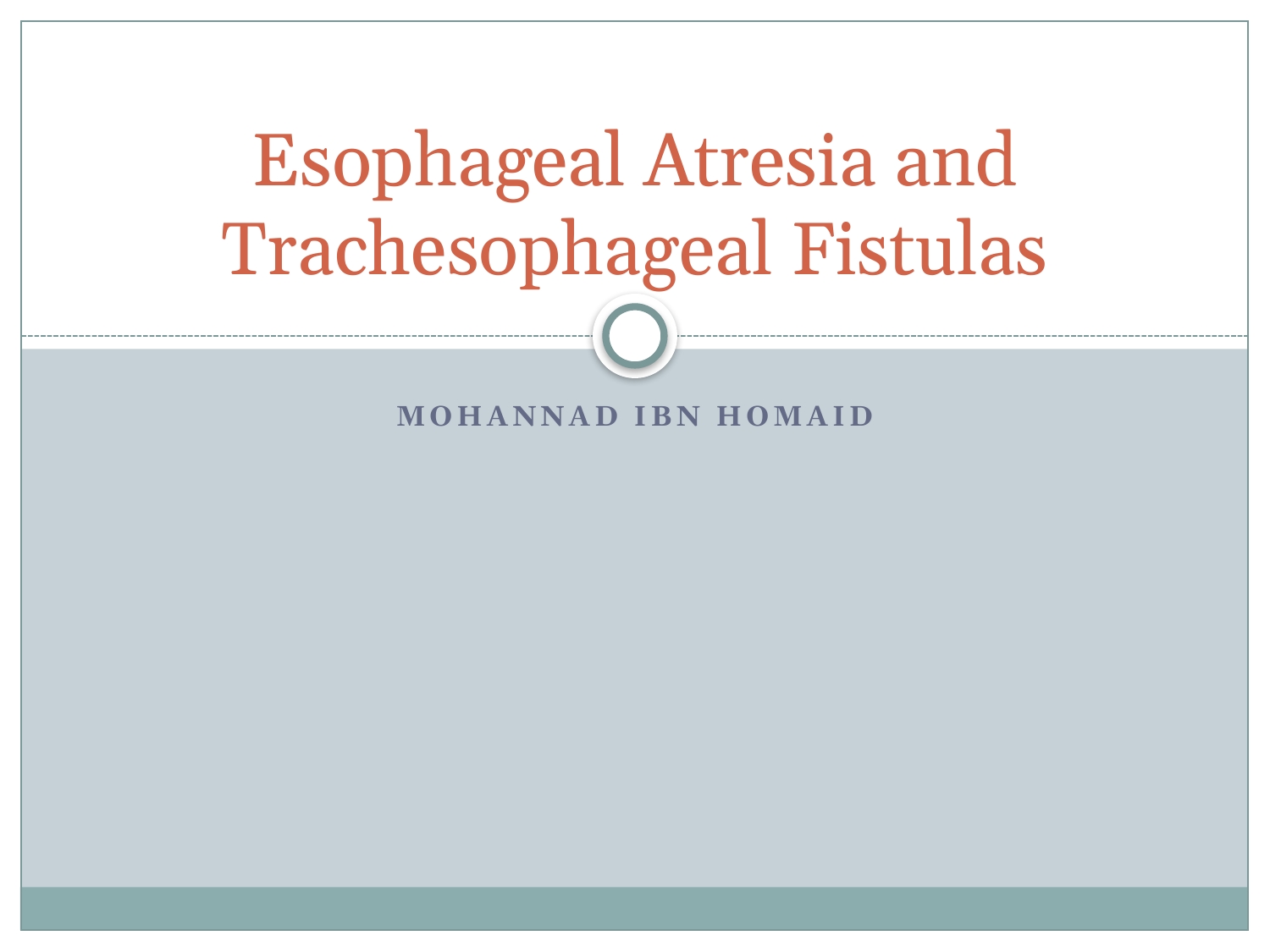

# Esophageal Atresia and Trachesophageal Fistulas
Mohannad Ibn Homaid